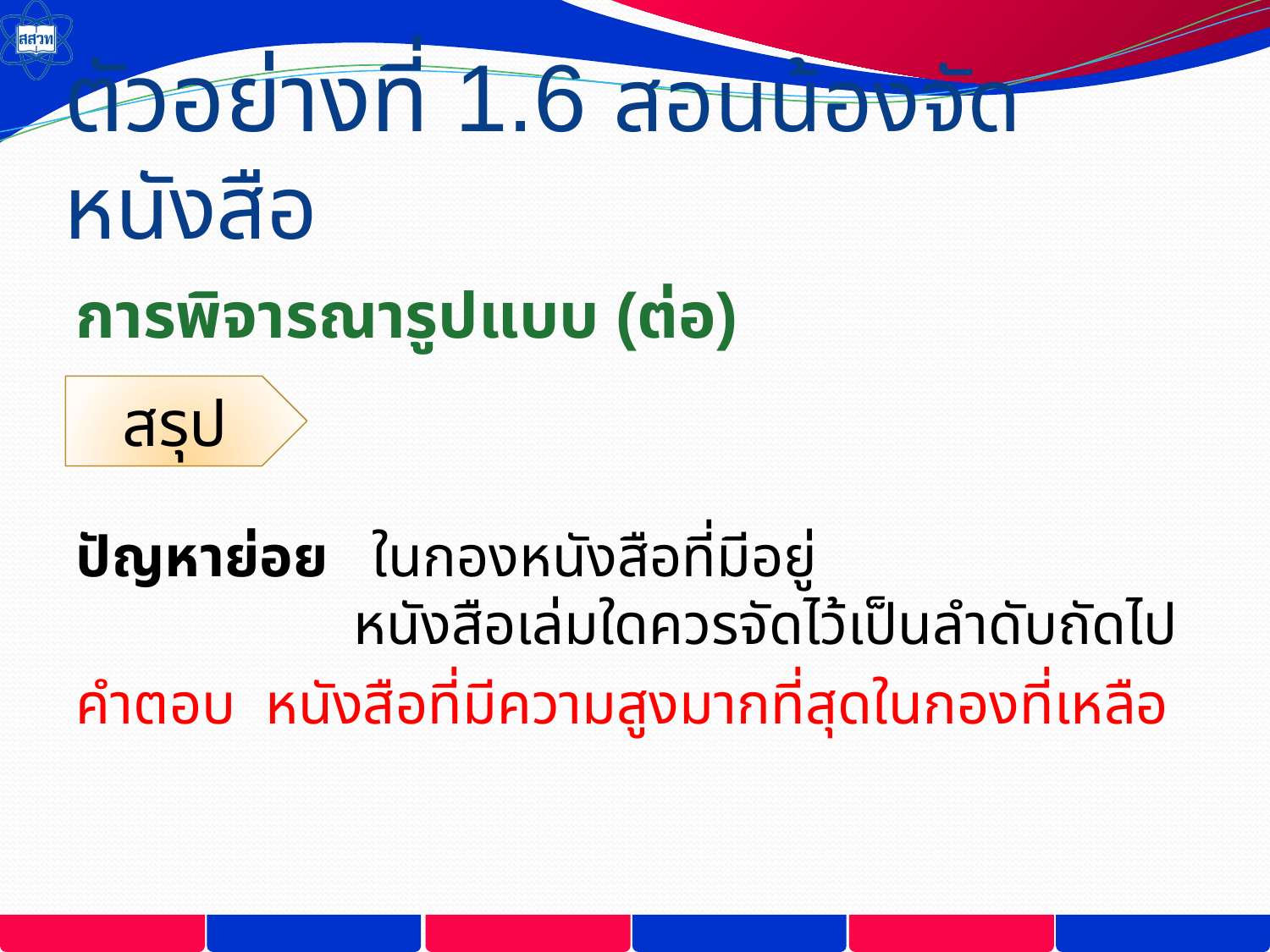

# ตัวอย่างที่ 1.6 สอนน้องจัดหนังสือ
การพิจารณารูปแบบ (ต่อ)

ปัญหาย่อย   ในกองหนังสือที่มีอยู่
                   หนังสือเล่มใดควรจัดไว้เป็นลำดับถัดไป
คำตอบ  หนังสือที่มีความสูงมากที่สุดในกองที่เหลือ

สรุป